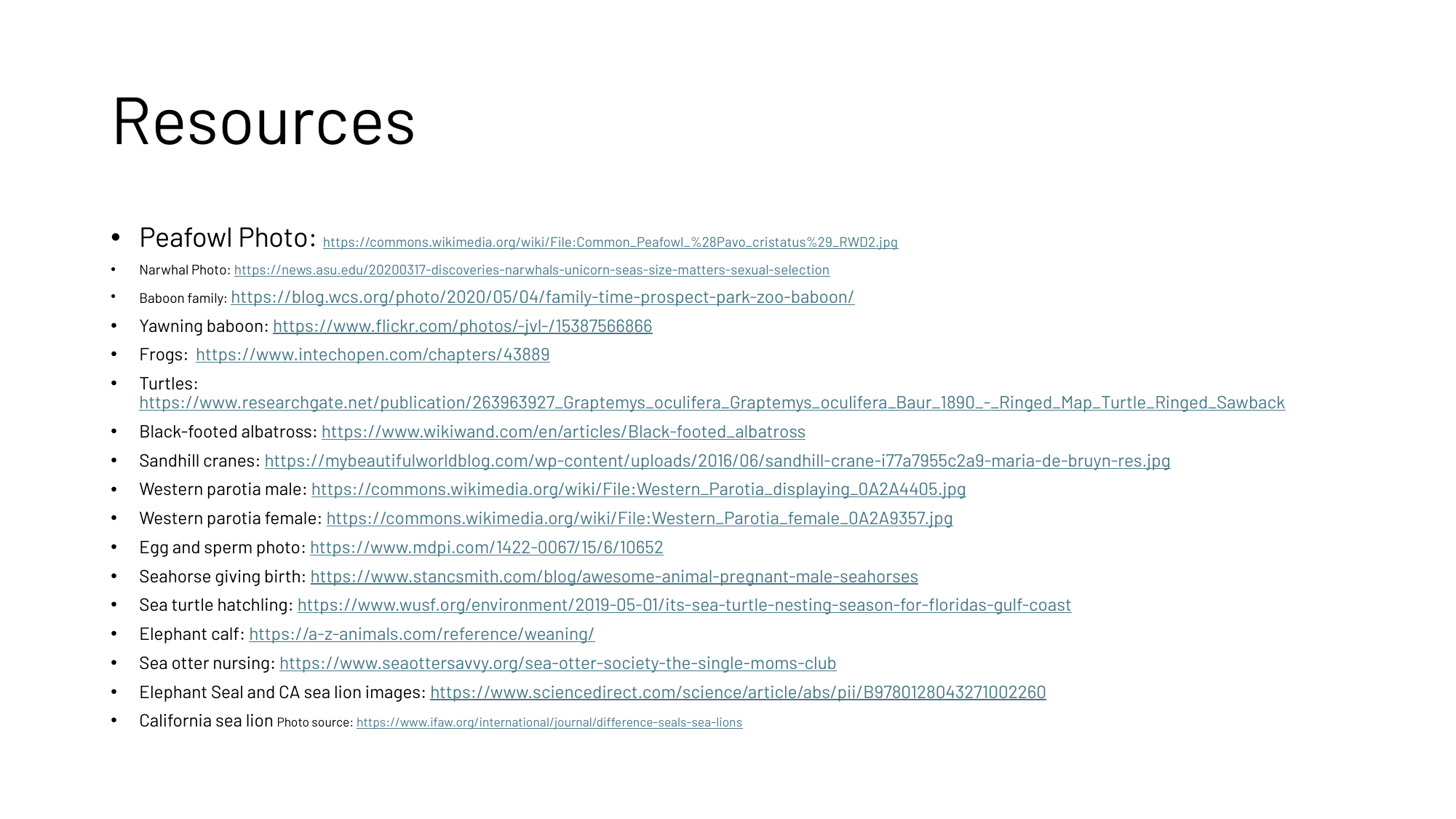

# Resources
Peafowl Photo: https://commons.wikimedia.org/wiki/File:Common_Peafowl_%28Pavo_cristatus%29_RWD2.jpg
Narwhal Photo: https://news.asu.edu/20200317-discoveries-narwhals-unicorn-seas-size-matters-sexual-selection
Baboon family: https://blog.wcs.org/photo/2020/05/04/family-time-prospect-park-zoo-baboon/
Yawning baboon: https://www.flickr.com/photos/-jvl-/15387566866
Frogs:  https://www.intechopen.com/chapters/43889
Turtles: https://www.researchgate.net/publication/263963927_Graptemys_oculifera_Graptemys_oculifera_Baur_1890_-_Ringed_Map_Turtle_Ringed_Sawback
Black-footed albatross: https://www.wikiwand.com/en/articles/Black-footed_albatross
Sandhill cranes: https://mybeautifulworldblog.com/wp-content/uploads/2016/06/sandhill-crane-i77a7955c2a9-maria-de-bruyn-res.jpg
Western parotia male: https://commons.wikimedia.org/wiki/File:Western_Parotia_displaying_0A2A4405.jpg
Western parotia female: https://commons.wikimedia.org/wiki/File:Western_Parotia_female_0A2A9357.jpg
Egg and sperm photo: https://www.mdpi.com/1422-0067/15/6/10652
Seahorse giving birth: https://www.stancsmith.com/blog/awesome-animal-pregnant-male-seahorses
Sea turtle hatchling: https://www.wusf.org/environment/2019-05-01/its-sea-turtle-nesting-season-for-floridas-gulf-coast
Elephant calf: https://a-z-animals.com/reference/weaning/
Sea otter nursing: https://www.seaottersavvy.org/sea-otter-society-the-single-moms-club
Elephant Seal and CA sea lion images: https://www.sciencedirect.com/science/article/abs/pii/B9780128043271002260
California sea lion Photo source: https://www.ifaw.org/international/journal/difference-seals-sea-lions